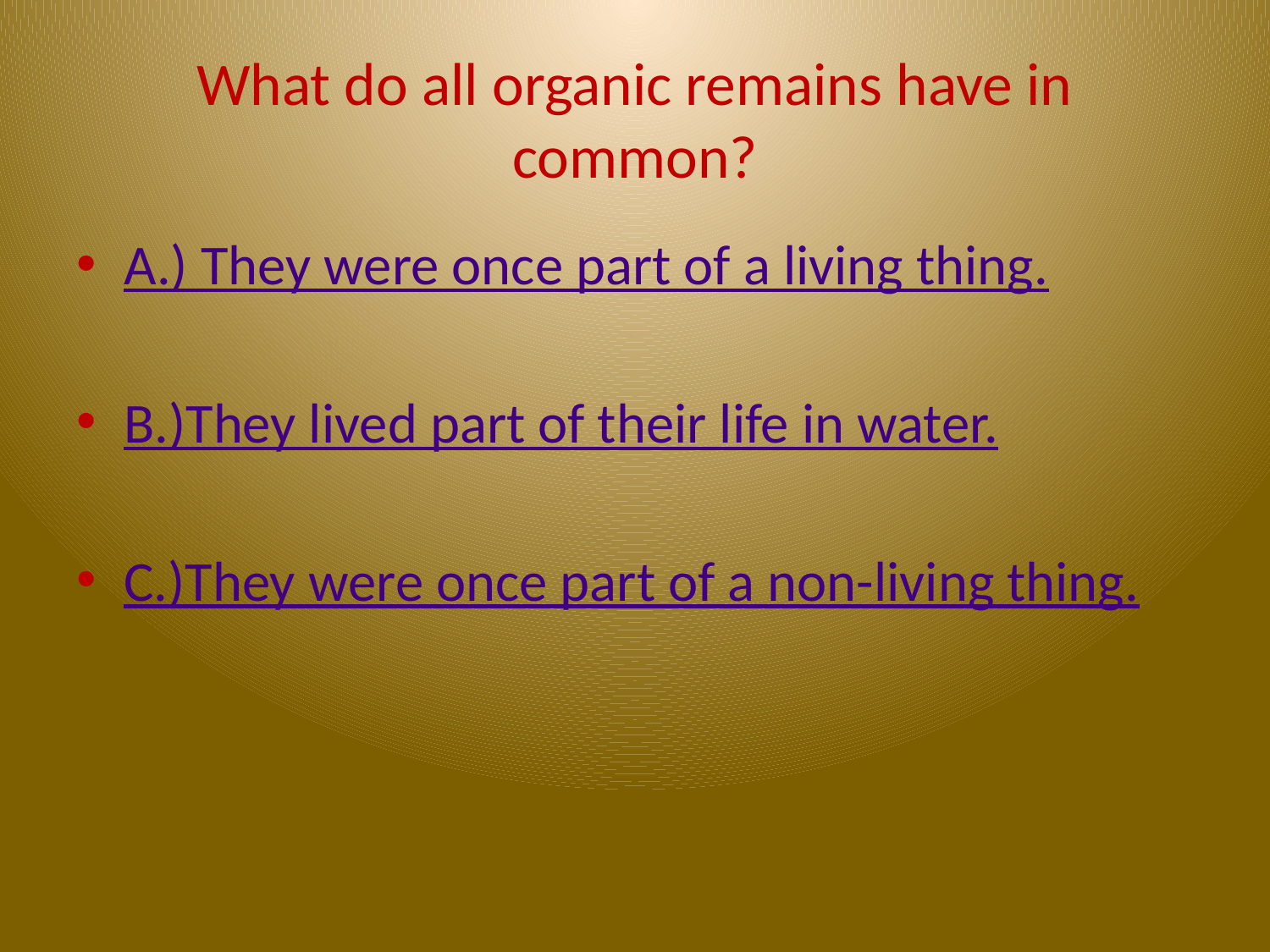

# What do all organic remains have in common?
A.) They were once part of a living thing.

B.)They lived part of their life in water.

C.)They were once part of a non-living thing.